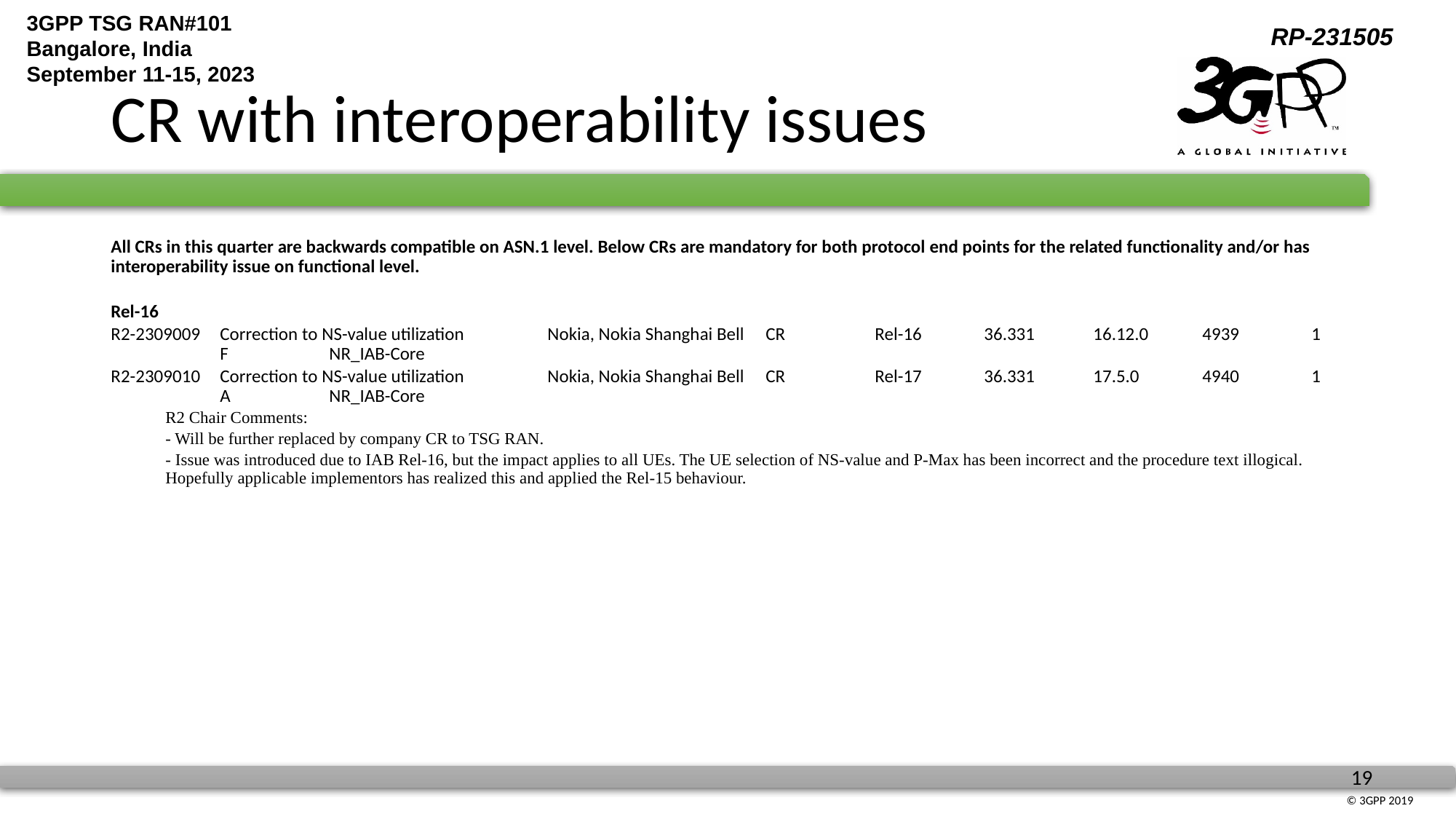

# CR with interoperability issues
All CRs in this quarter are backwards compatible on ASN.1 level. Below CRs are mandatory for both protocol end points for the related functionality and/or has interoperability issue on functional level.

Rel-16
R2-2309009	Correction to NS-value utilization	Nokia, Nokia Shanghai Bell	CR	Rel-16	36.331	16.12.0	4939	1	F	NR_IAB-Core
R2-2309010	Correction to NS-value utilization	Nokia, Nokia Shanghai Bell	CR	Rel-17	36.331	17.5.0	4940	1	A	NR_IAB-Core
R2 Chair Comments:
- Will be further replaced by company CR to TSG RAN.
- Issue was introduced due to IAB Rel-16, but the impact applies to all UEs. The UE selection of NS-value and P-Max has been incorrect and the procedure text illogical. Hopefully applicable implementors has realized this and applied the Rel-15 behaviour.